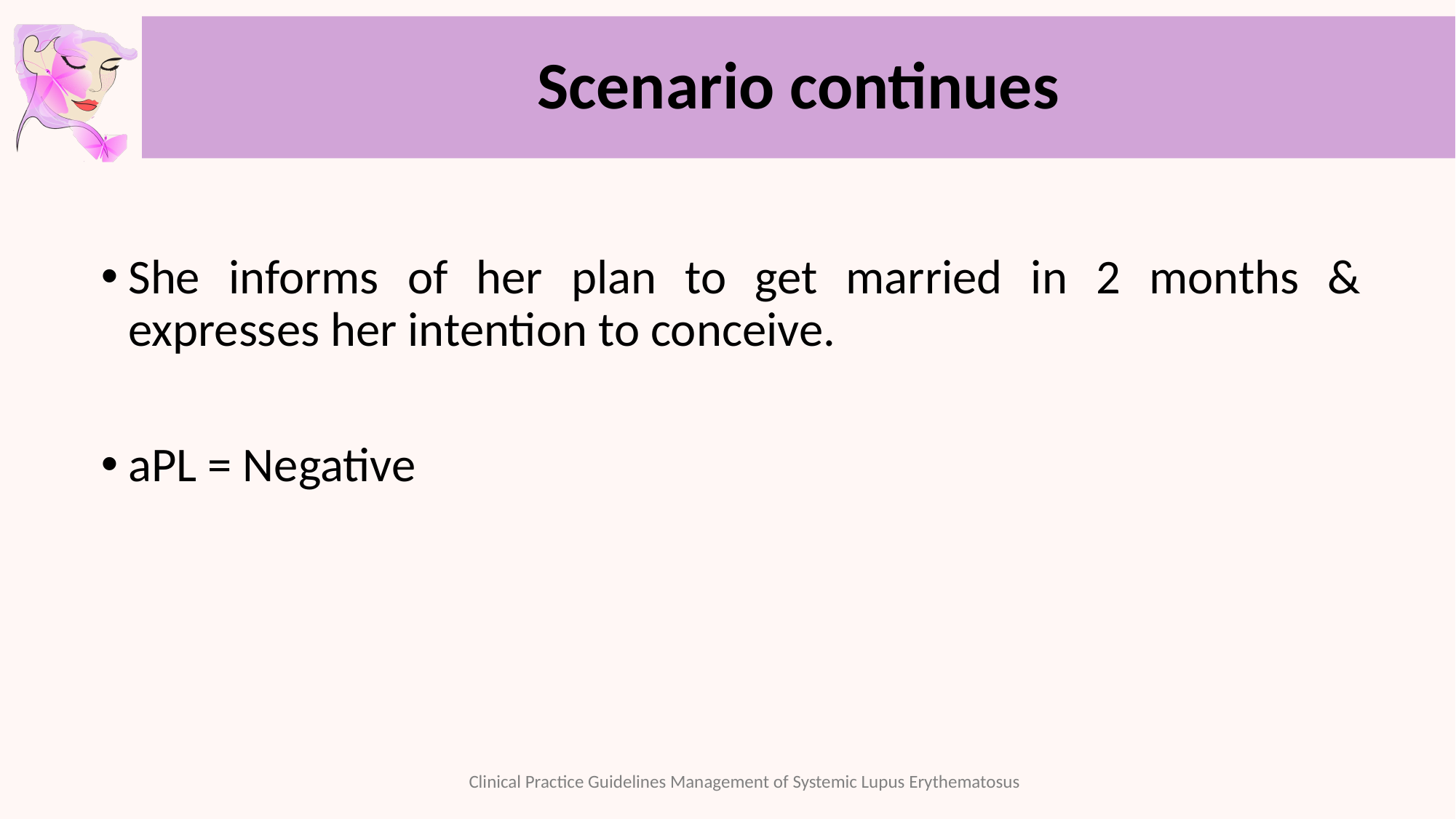

# Scenario continues
She informs of her plan to get married in 2 months & expresses her intention to conceive.

aPL = Negative